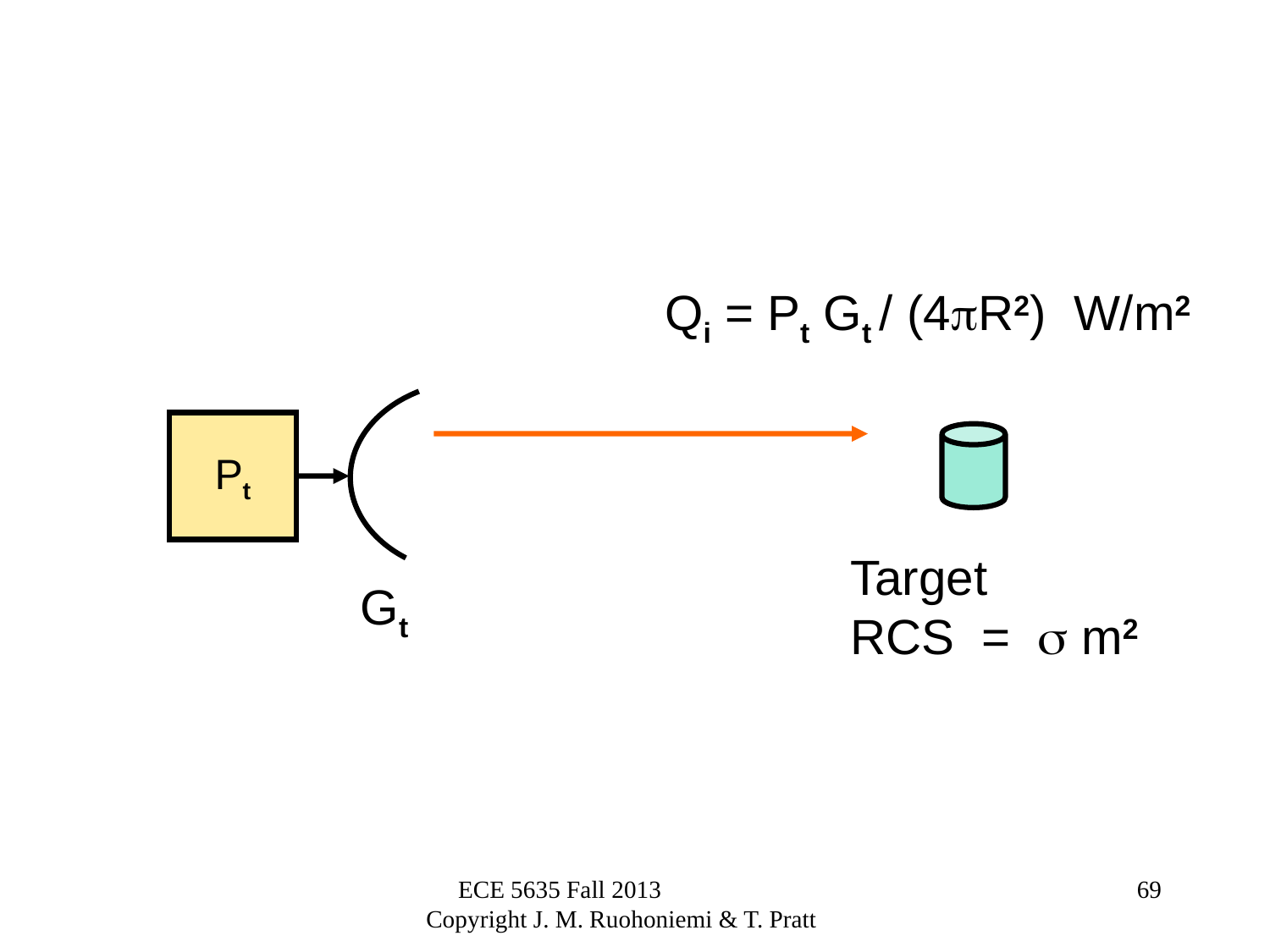

Qi = Pt Gt / (4πR2)  W/m2

Pt

Target
RCS  =  σ m2
Gt

ECE 5635 Fall 2013                      Copyright J. M. Ruohoniemi & T. Pratt
69